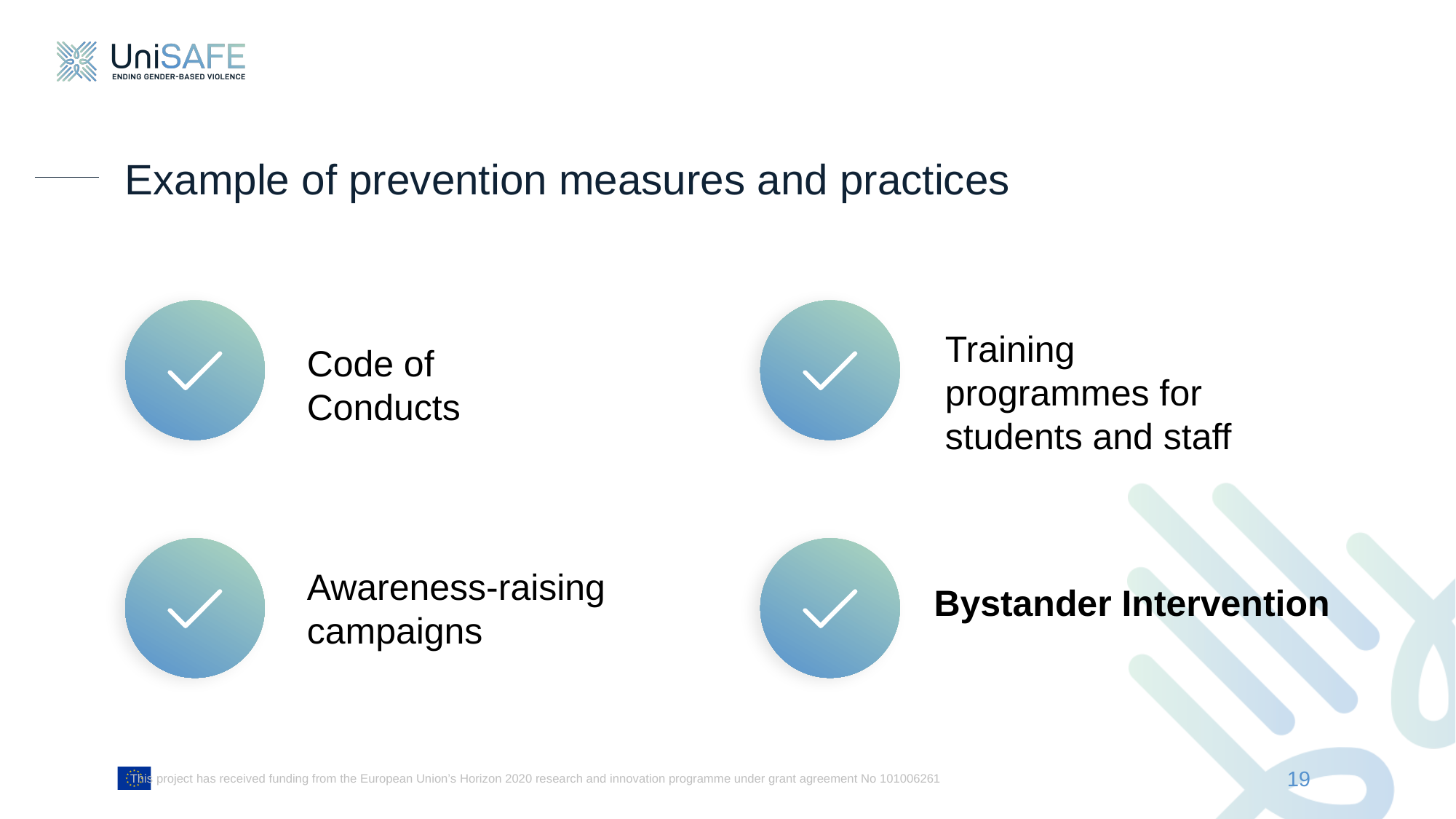

# Example of prevention measures and practices

Training programmes for students and staff
Code of Conducts

Awareness-raising campaigns
Bystander Intervention

19